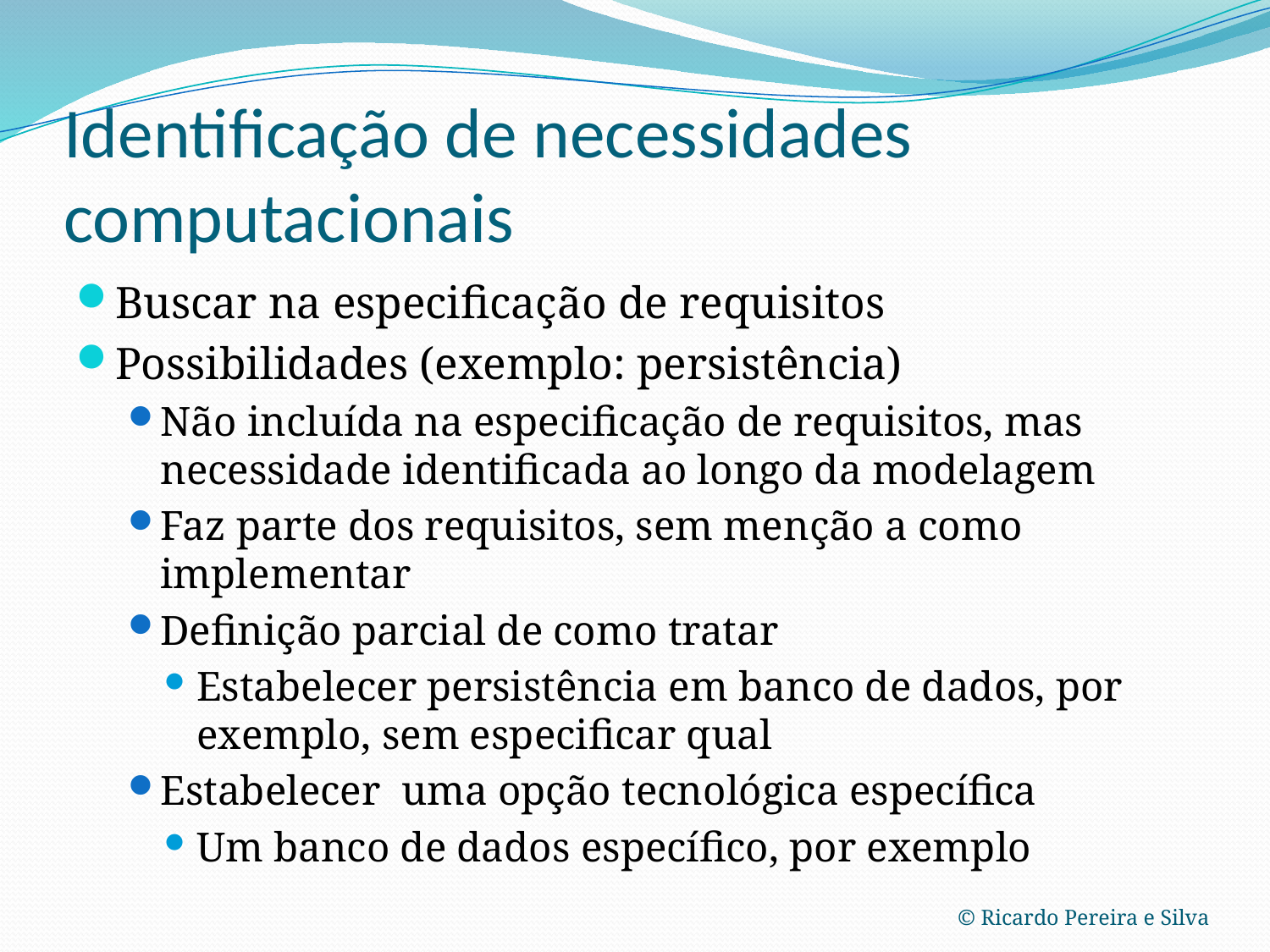

# Identificação de necessidades computacionais
Buscar na especificação de requisitos
Possibilidades (exemplo: persistência)
Não incluída na especificação de requisitos, mas necessidade identificada ao longo da modelagem
Faz parte dos requisitos, sem menção a como implementar
Definição parcial de como tratar
Estabelecer persistência em banco de dados, por exemplo, sem especificar qual
Estabelecer  uma opção tecnológica específica
Um banco de dados específico, por exemplo
© Ricardo Pereira e Silva